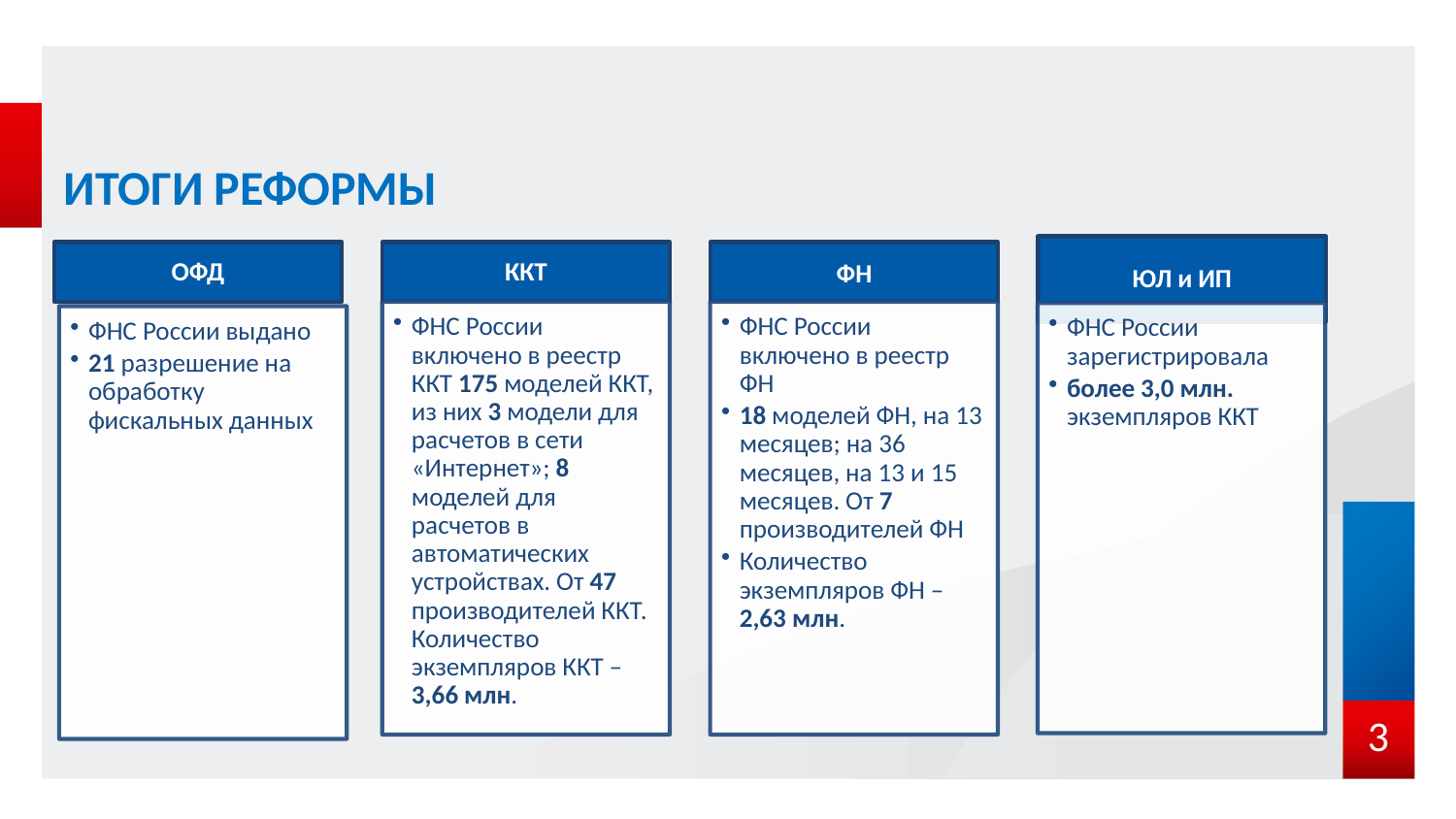

ИТОГИ РЕФОРМЫ
ОФД
ФНС России выдано
21 разрешение на обработку фискальных данных
ККТ
ФНС России включено в реестр ККТ 175 моделей ККТ, из них 3 модели для расчетов в сети «Интернет»; 8 моделей для расчетов в автоматических устройствах. От 47 производителей ККТ. Количество экземпляров ККТ – 3,66 млн.
ФН
ФНС России включено в реестр ФН
18 моделей ФН, на 13 месяцев; на 36 месяцев, на 13 и 15 месяцев. От 7 производителей ФН
Количество экземпляров ФН – 2,63 млн.

ЮЛ и ИП
ФНС России зарегистрировала
более 3,0 млн. экземпляров ККТ
3